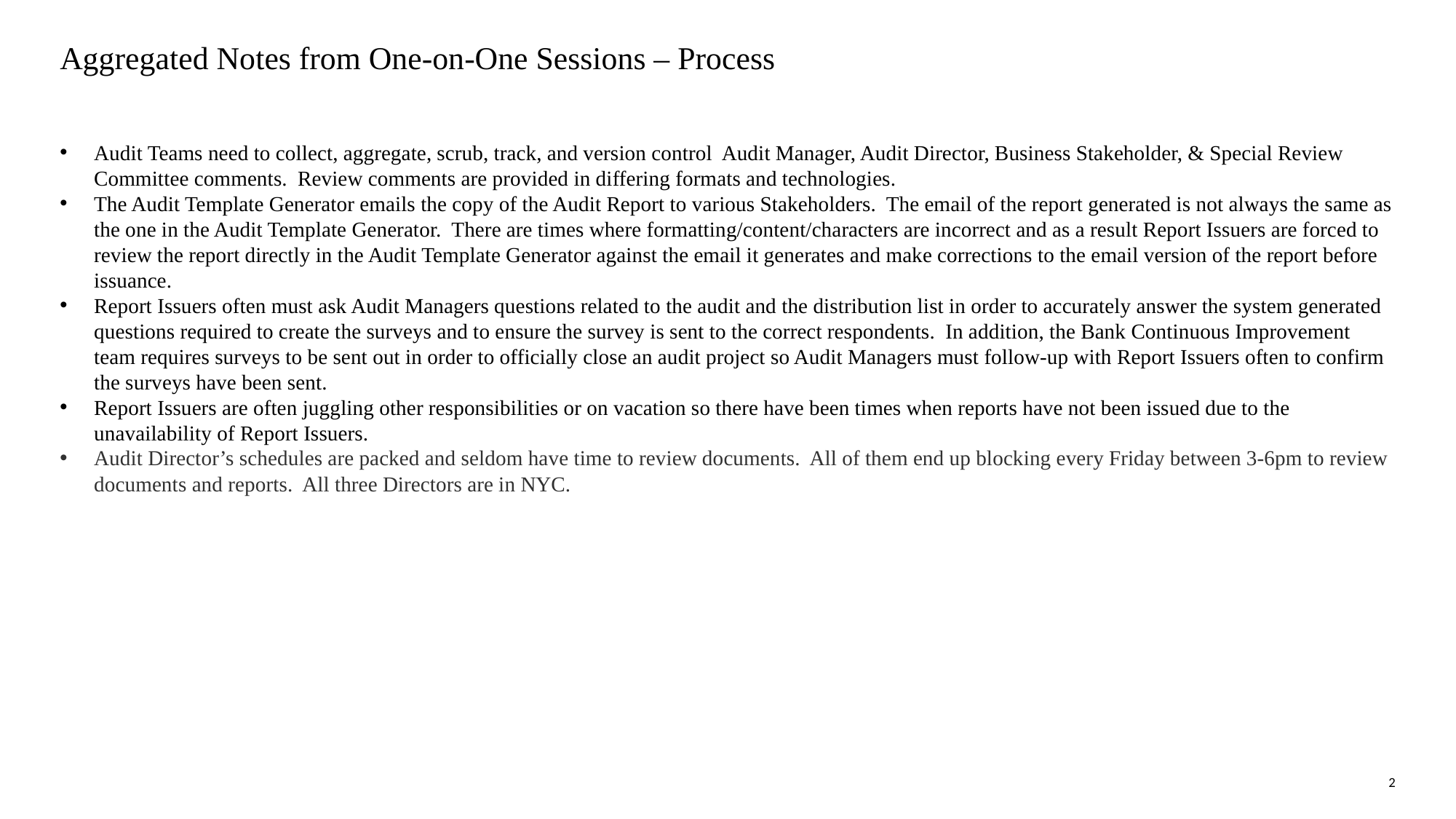

# Aggregated Notes from One-on-One Sessions – Process
Audit Teams need to collect, aggregate, scrub, track, and version control  Audit Manager, Audit Director, Business Stakeholder, & Special Review Committee comments.  Review comments are provided in differing formats and technologies.
The Audit Template Generator emails the copy of the Audit Report to various Stakeholders.  The email of the report generated is not always the same as the one in the Audit Template Generator.  There are times where formatting/content/characters are incorrect and as a result Report Issuers are forced to review the report directly in the Audit Template Generator against the email it generates and make corrections to the email version of the report before issuance.
Report Issuers often must ask Audit Managers questions related to the audit and the distribution list in order to accurately answer the system generated questions required to create the surveys and to ensure the survey is sent to the correct respondents.  In addition, the Bank Continuous Improvement team requires surveys to be sent out in order to officially close an audit project so Audit Managers must follow-up with Report Issuers often to confirm the surveys have been sent.
Report Issuers are often juggling other responsibilities or on vacation so there have been times when reports have not been issued due to the unavailability of Report Issuers.
Audit Director’s schedules are packed and seldom have time to review documents.  All of them end up blocking every Friday between 3-6pm to review documents and reports.  All three Directors are in NYC.